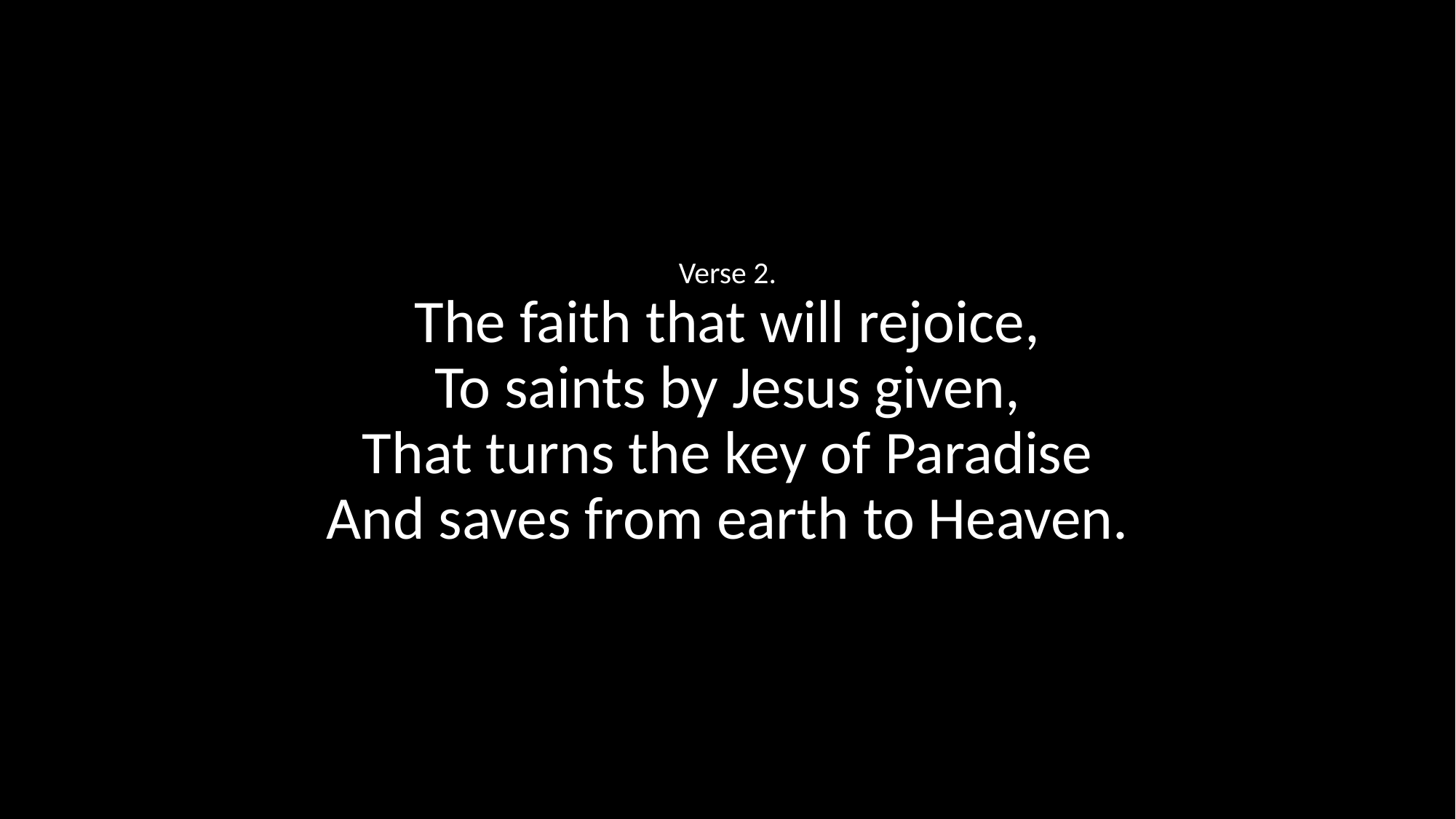

Verse 2.
The faith that will rejoice,
To saints by Jesus given,
That turns the key of Paradise
And saves from earth to Heaven.